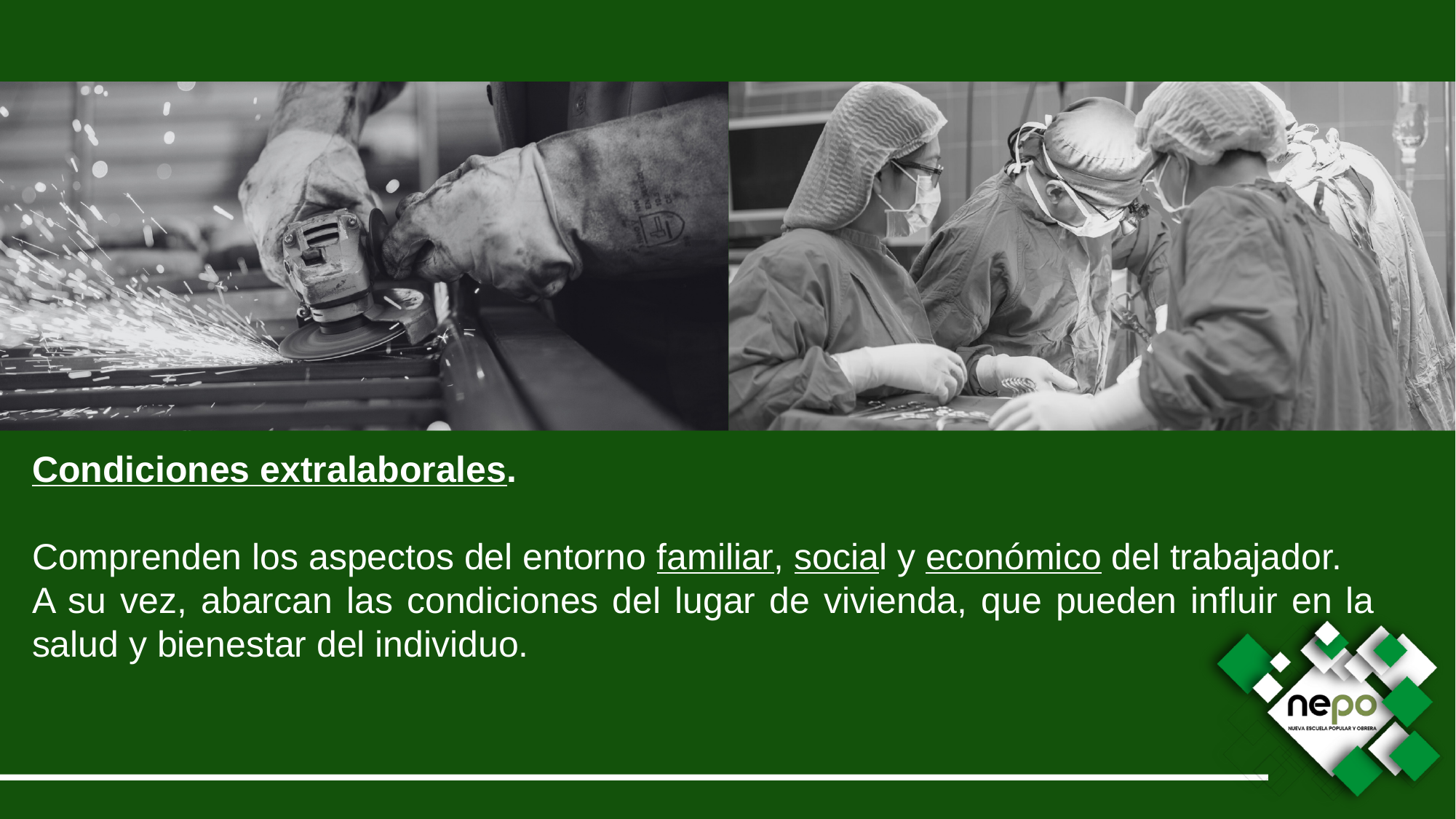

Condiciones extralaborales.

Comprenden los aspectos del entorno familiar, social y económico del trabajador.
A su vez, abarcan las condiciones del lugar de vivienda, que pueden influir en la salud y bienestar del individuo.